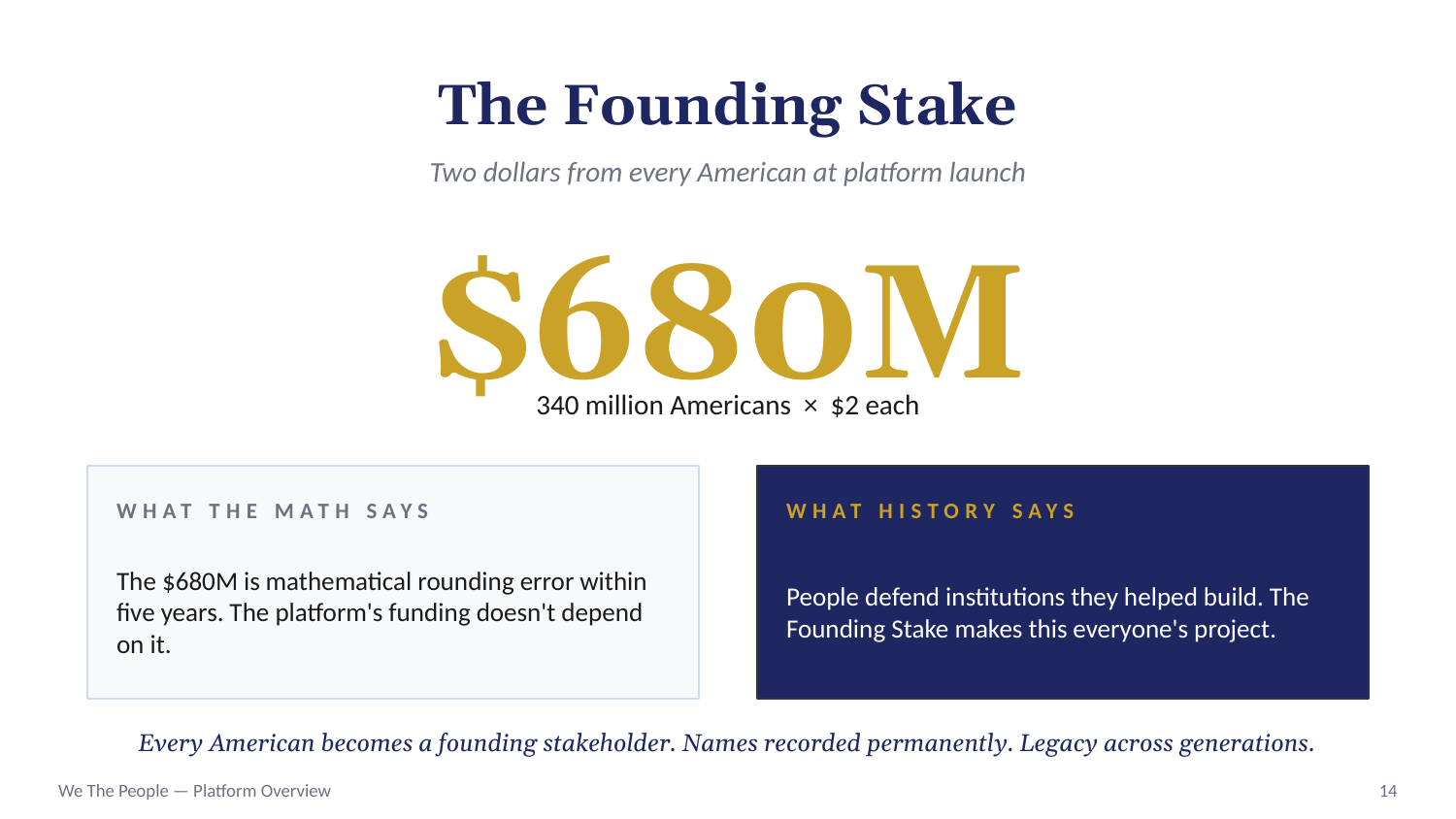

The Founding Stake
Two dollars from every American at platform launch
$680M
340 million Americans  ×  $2 each

WHAT THE MATH SAYS
WHAT HISTORY SAYS
The $680M is mathematical rounding error within five years. The platform's funding doesn't depend on it.
People defend institutions they helped build. The Founding Stake makes this everyone's project.
Every American becomes a founding stakeholder. Names recorded permanently. Legacy across generations.
We The People — Platform Overview
14